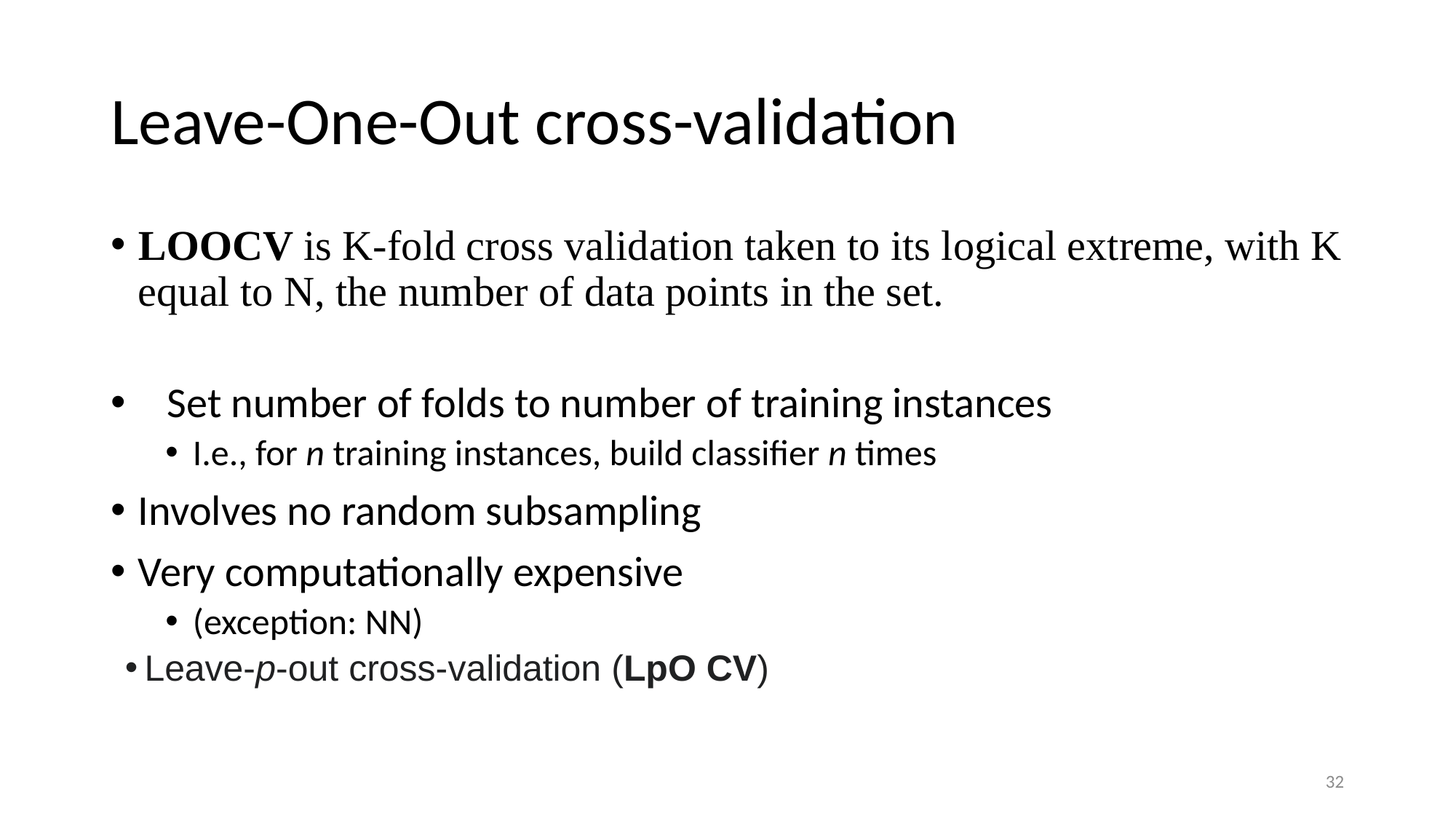

# Leave-One-Out cross-validation
LOOCV is K-fold cross validation taken to its logical extreme, with K equal to N, the number of data points in the set.
   Set number of folds to number of training instances
I.e., for n training instances, build classifier n times
Involves no random subsampling
Very computationally expensive
(exception: NN)
Leave-p-out cross-validation (LpO CV)

32